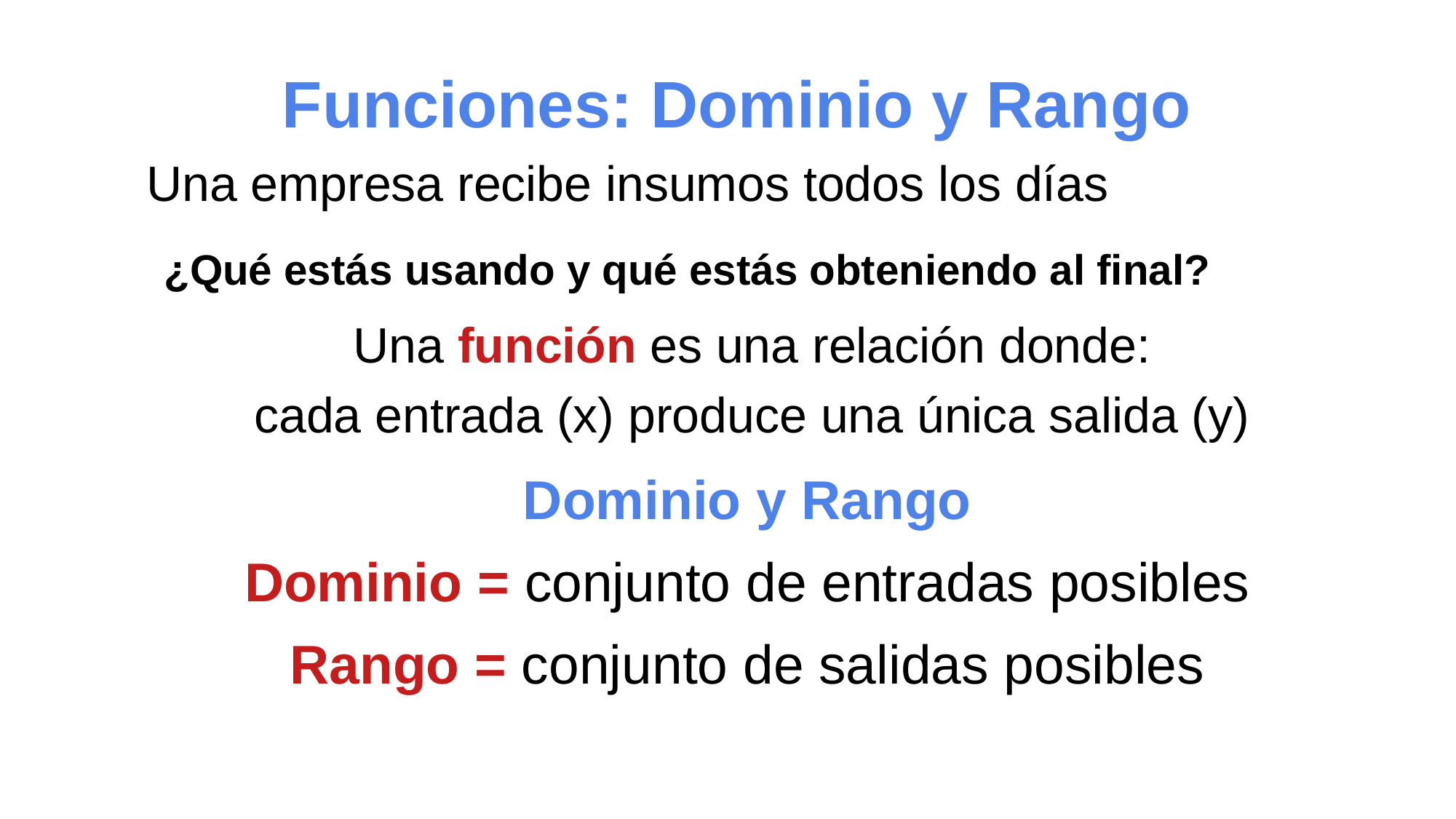

Funciones: Dominio y Rango
Una empresa recibe insumos todos los días
¿Qué estás usando y qué estás obteniendo al final?
Una función es una relación donde:
cada entrada (x) produce una única salida (y)
Dominio y Rango
Dominio = conjunto de entradas posibles
Rango = conjunto de salidas posibles